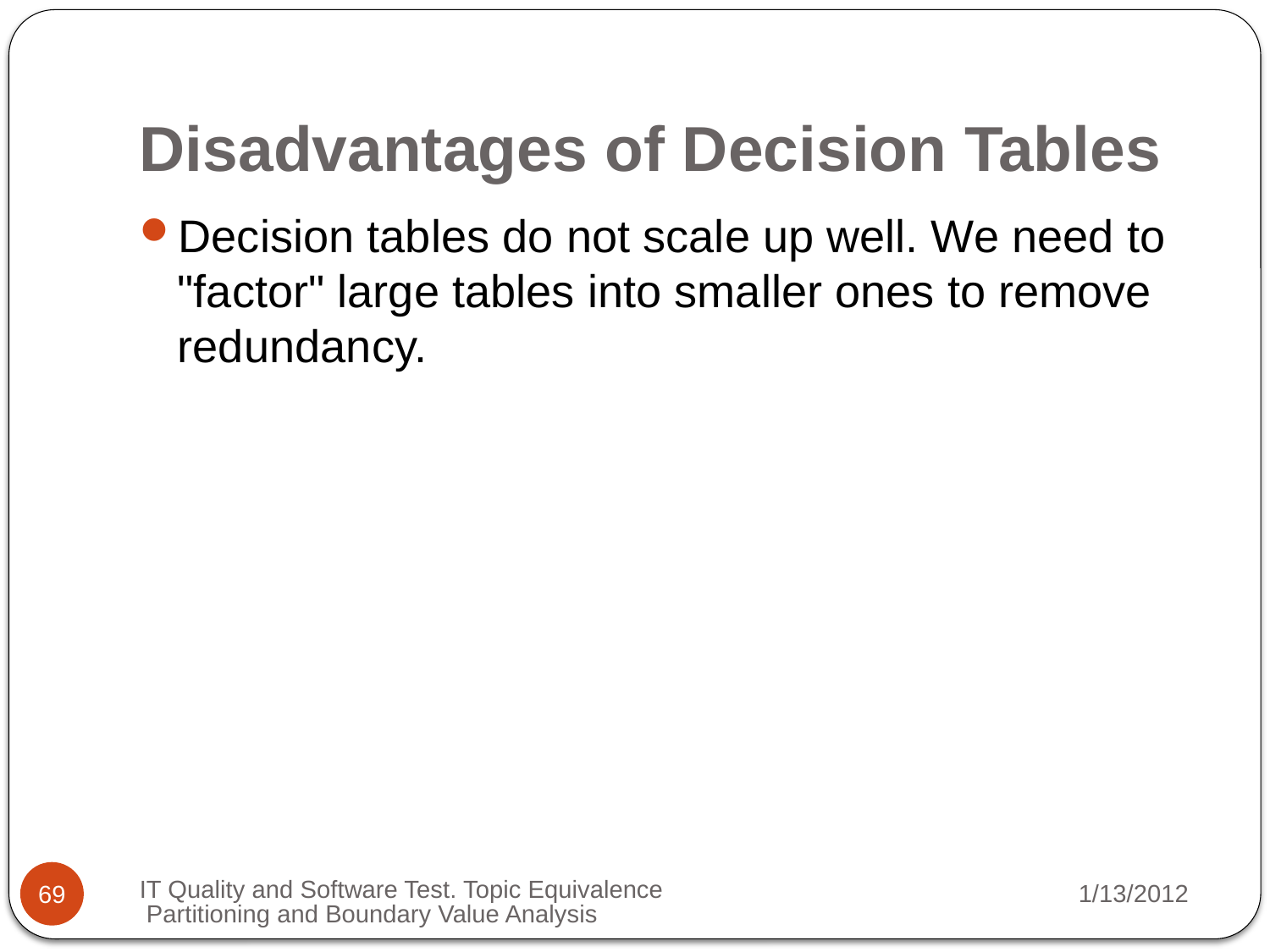

# Disadvantages of Decision Tables
Decision tables do not scale up well. We need to "factor" large tables into smaller ones to remove redundancy.
IT Quality and Software Test. Topic Equivalence Partitioning and Boundary Value Analysis
1/13/2012
69